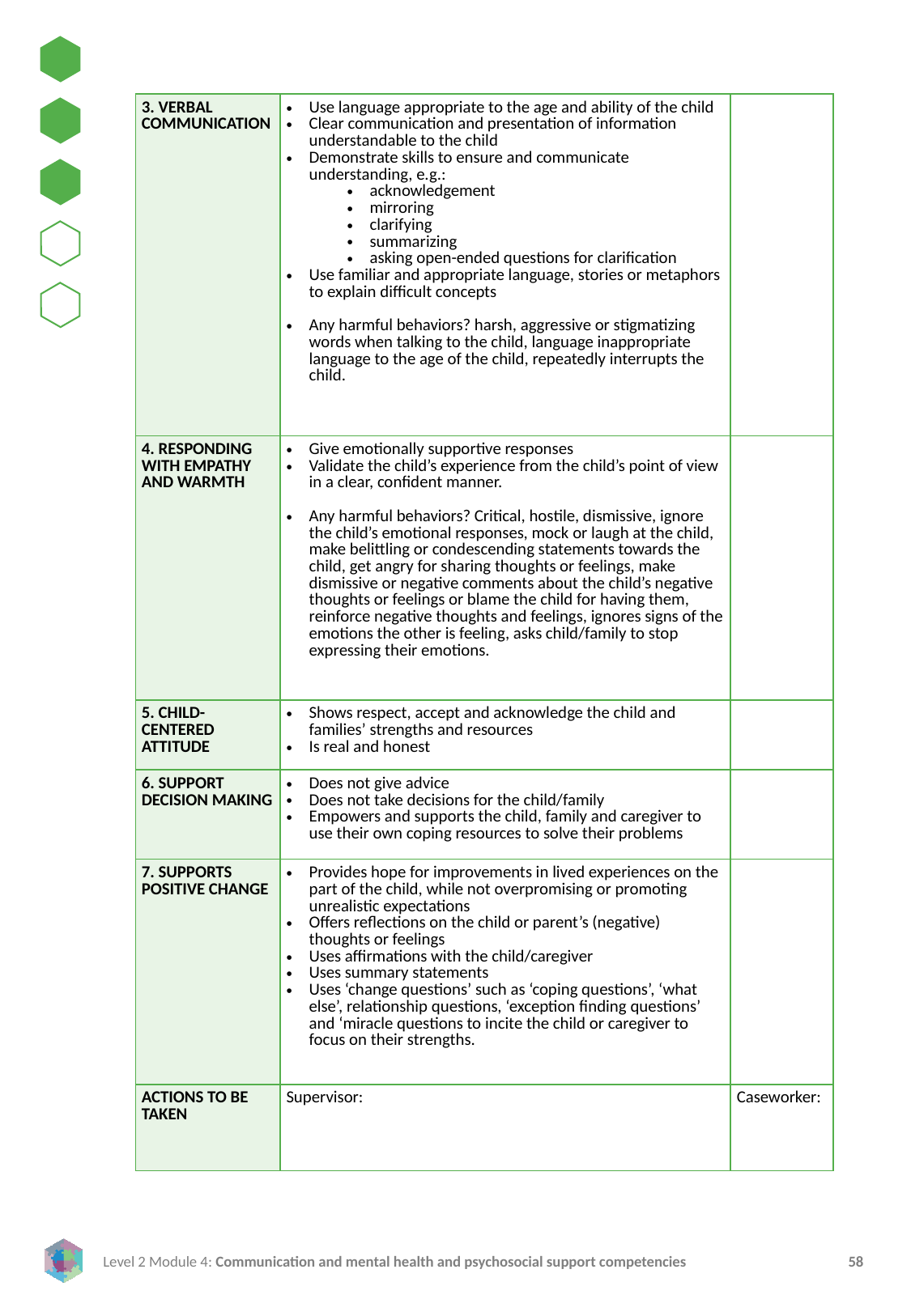

| 3. VERBAL COMMUNICATION | Use language appropriate to the age and ability of the child Clear communication and presentation of information understandable to the child Demonstrate skills to ensure and communicate understanding, e.g.: acknowledgement mirroring clarifying summarizing asking open-ended questions for clarification Use familiar and appropriate language, stories or metaphors to explain difficult concepts Any harmful behaviors? harsh, aggressive or stigmatizing words when talking to the child, language inappropriate language to the age of the child, repeatedly interrupts the child. |  |
| --- | --- | --- |
| 4. RESPONDING WITH EMPATHY AND WARMTH | Give emotionally supportive responses Validate the child’s experience from the child’s point of view in a clear, confident manner. Any harmful behaviors? Critical, hostile, dismissive, ignore the child’s emotional responses, mock or laugh at the child, make belittling or condescending statements towards the child, get angry for sharing thoughts or feelings, make dismissive or negative comments about the child’s negative thoughts or feelings or blame the child for having them, reinforce negative thoughts and feelings, ignores signs of the emotions the other is feeling, asks child/family to stop expressing their emotions. |  |
| 5. CHILD-CENTERED ATTITUDE | Shows respect, accept and acknowledge the child and families’ strengths and resources Is real and honest |  |
| 6. SUPPORT DECISION MAKING | Does not give advice Does not take decisions for the child/family Empowers and supports the child, family and caregiver to use their own coping resources to solve their problems |  |
| 7. SUPPORTS POSITIVE CHANGE | Provides hope for improvements in lived experiences on the part of the child, while not overpromising or promoting unrealistic expectations Offers reflections on the child or parent’s (negative) thoughts or feelings Uses affirmations with the child/caregiver Uses summary statements Uses ‘change questions’ such as ‘coping questions’, ‘what else’, relationship questions, ‘exception finding questions’ and ‘miracle questions to incite the child or caregiver to focus on their strengths. |  |
| ACTIONS TO BE TAKEN | Supervisor: | Caseworker: |